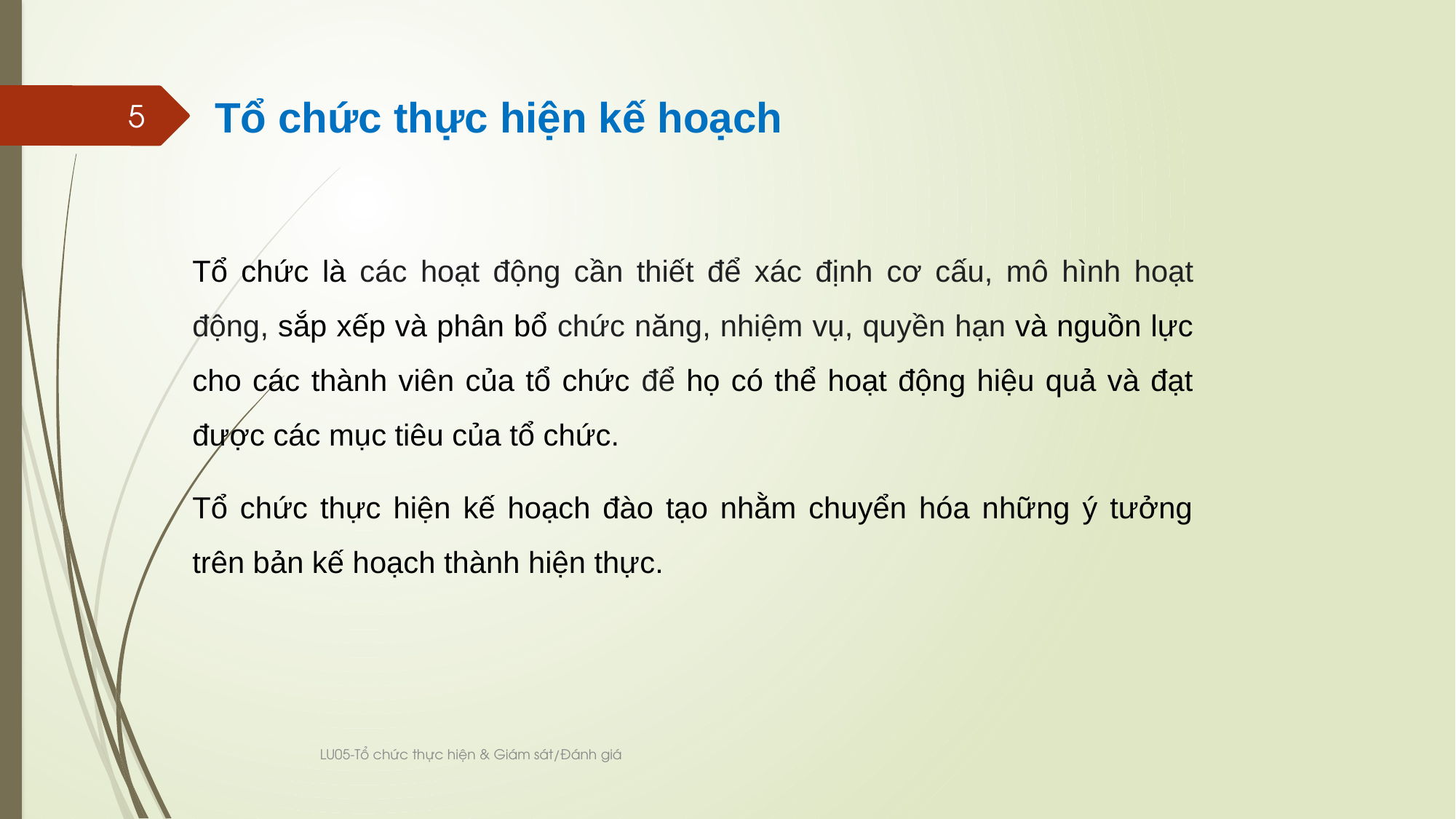

Tổ chức thực hiện kế hoạch
5
Tổ chức là các hoạt động cần thiết để xác định cơ cấu, mô hình hoạt động, sắp xếp và phân bổ chức năng, nhiệm vụ, quyền hạn và nguồn lực cho các thành viên của tổ chức để họ có thể hoạt động hiệu quả và đạt được các mục tiêu của tổ chức.
Tổ chức thực hiện kế hoạch đào tạo nhằm chuyển hóa những ý tưởng trên bản kế hoạch thành hiện thực.
LU05-Tổ chức thực hiện & Giám sát/Đánh giá